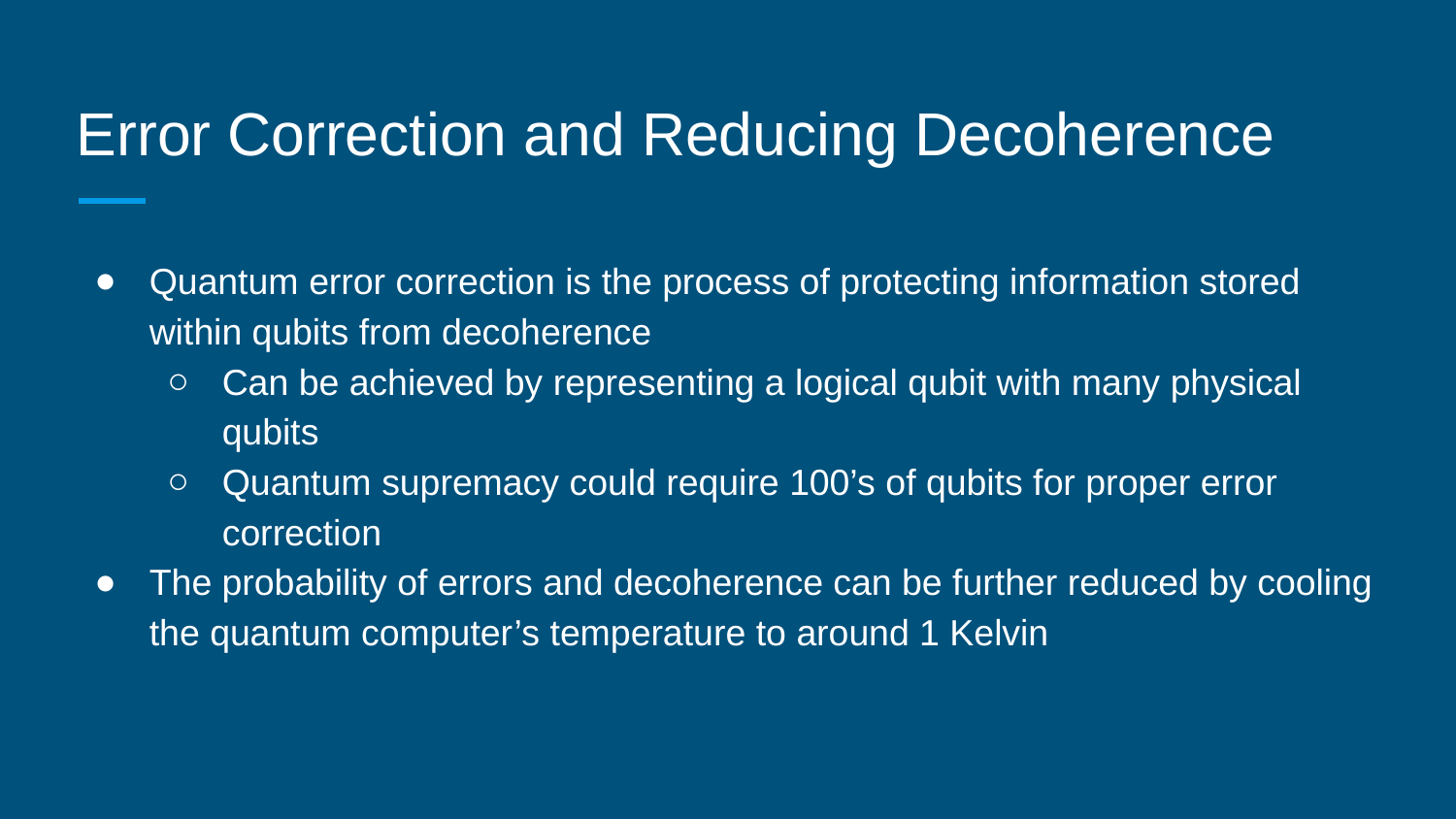

# Error Correction and Reducing Decoherence
Quantum error correction is the process of protecting information stored within qubits from decoherence
Can be achieved by representing a logical qubit with many physical qubits
Quantum supremacy could require 100’s of qubits for proper error correction
The probability of errors and decoherence can be further reduced by cooling the quantum computer’s temperature to around 1 Kelvin